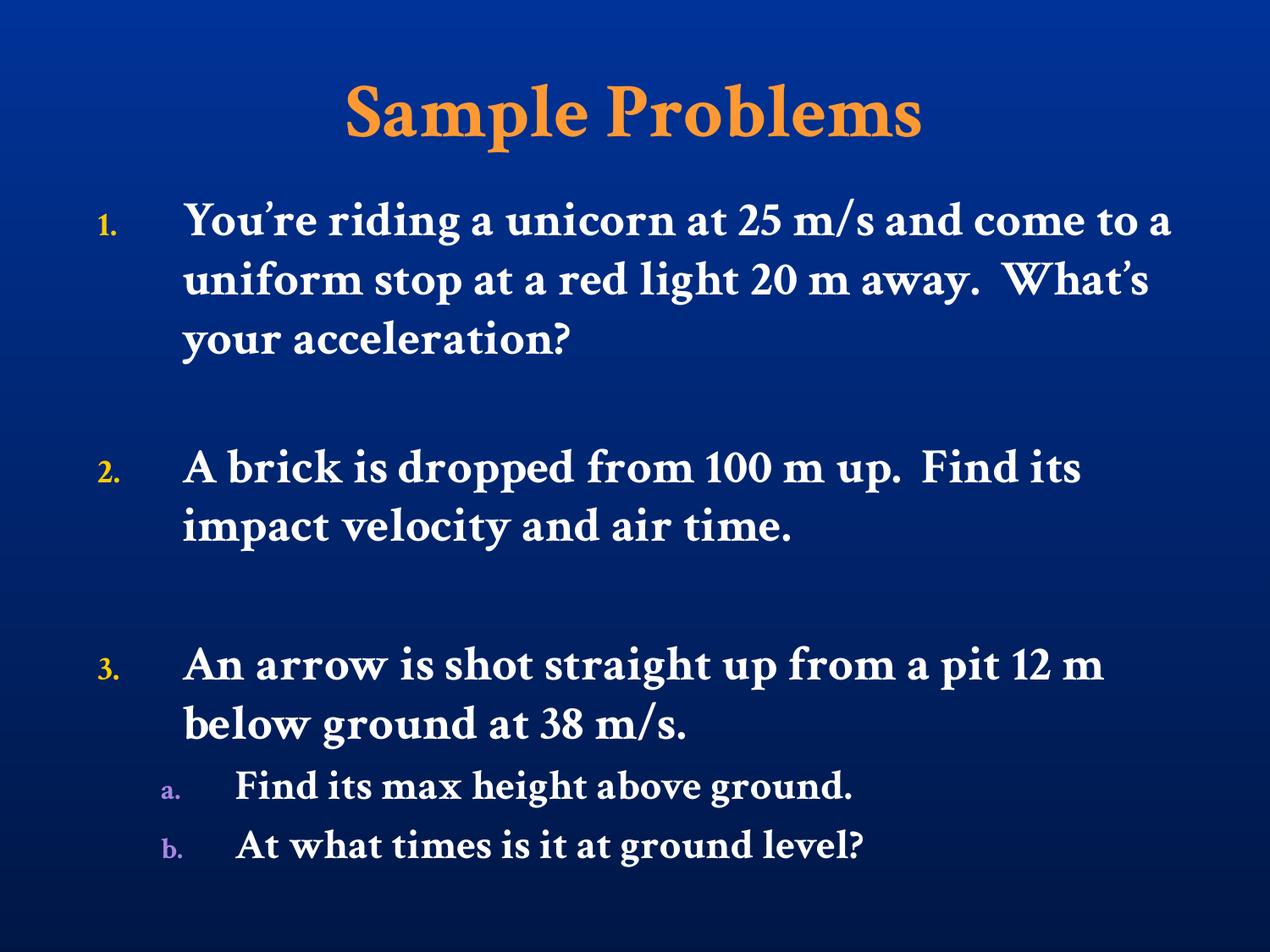

# Sample Problems
You’re riding a unicorn at 25 m/s and come to a uniform stop at a red light 20 m away.  What’s your acceleration?
A brick is dropped from 100 m up.  Find its impact velocity and air time.

An arrow is shot straight up from a pit 12 m below ground at 38 m/s.
Find its max height above ground.
At what times is it at ground level?